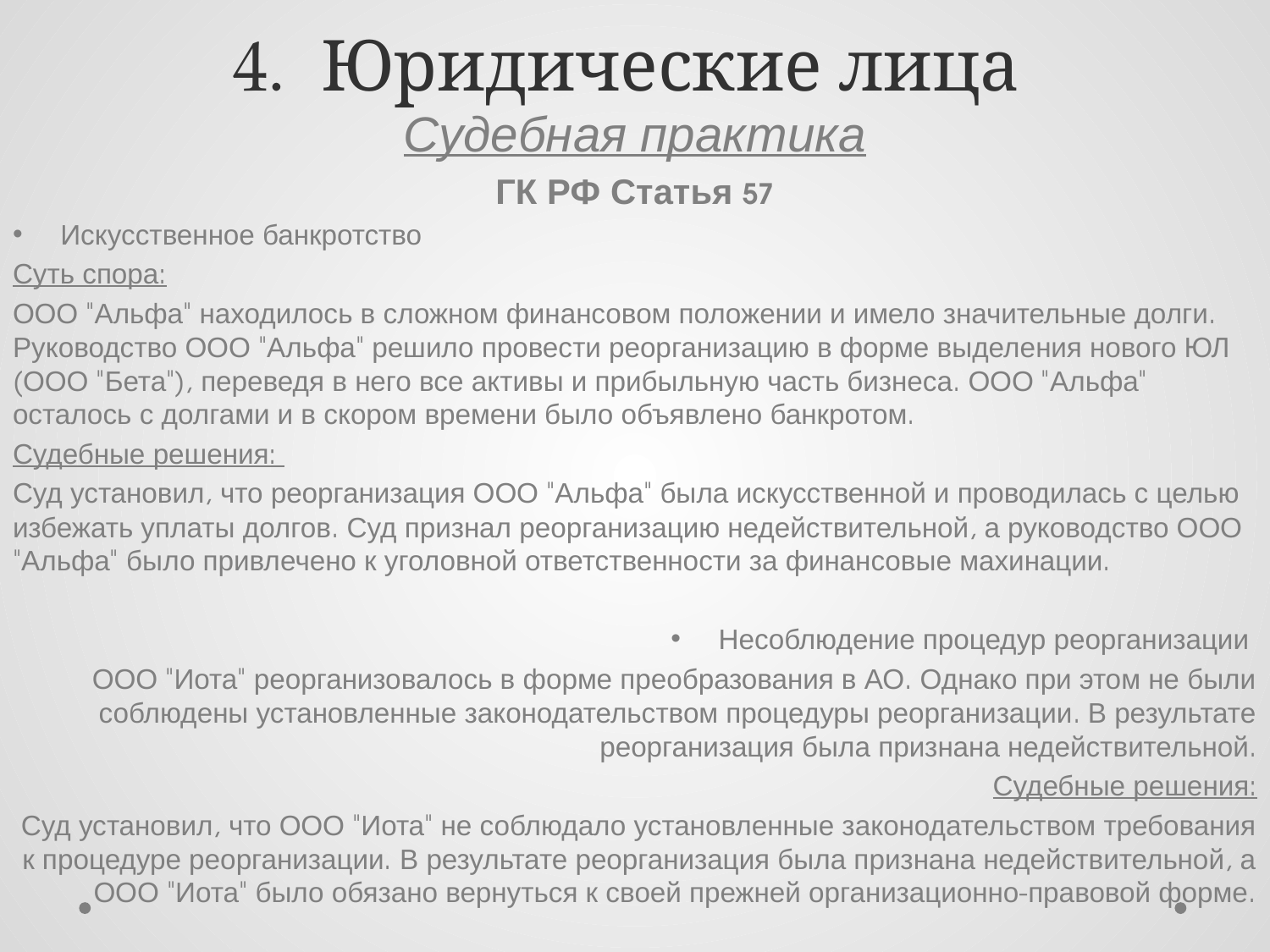

# 4.  Юридические лица
Судебная практика
ГК РФ Статья 57
Искусственное банкротство
Суть спора:
ООО "Альфа" находилось в сложном финансовом положении и имело значительные долги. Руководство ООО "Альфа" решило провести реорганизацию в форме выделения нового ЮЛ (ООО "Бета"), переведя в него все активы и прибыльную часть бизнеса. ООО "Альфа" осталось с долгами и в скором времени было объявлено банкротом.
Судебные решения:
Суд установил, что реорганизация ООО "Альфа" была искусственной и проводилась с целью избежать уплаты долгов. Суд признал реорганизацию недействительной, а руководство ООО "Альфа" было привлечено к уголовной ответственности за финансовые махинации.

Несоблюдение процедур реорганизации
ООО "Иота" реорганизовалось в форме преобразования в АО. Однако при этом не были соблюдены установленные законодательством процедуры реорганизации. В результате реорганизация была признана недействительной.
Судебные решения:
Суд установил, что ООО "Иота" не соблюдало установленные законодательством требования к процедуре реорганизации. В результате реорганизация была признана недействительной, а ООО "Иота" было обязано вернуться к своей прежней организационно-правовой форме.